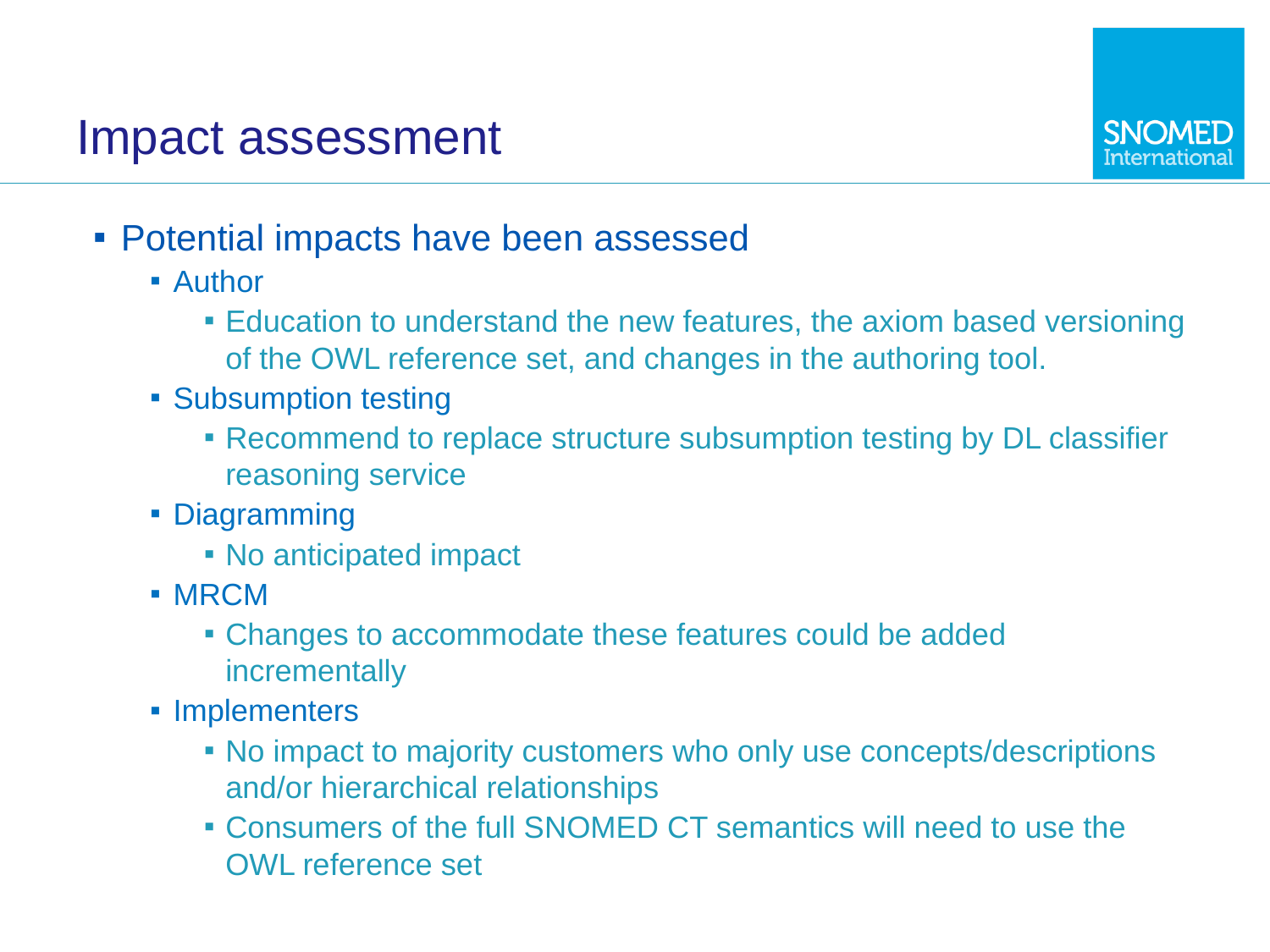

# Impact assessment
Potential impacts have been assessed
Author
Education to understand the new features, the axiom based versioning of the OWL reference set, and changes in the authoring tool.
Subsumption testing
Recommend to replace structure subsumption testing by DL classifier reasoning service
Diagramming
No anticipated impact
MRCM
Changes to accommodate these features could be added incrementally
Implementers
No impact to majority customers who only use concepts/descriptions and/or hierarchical relationships
Consumers of the full SNOMED CT semantics will need to use the OWL reference set